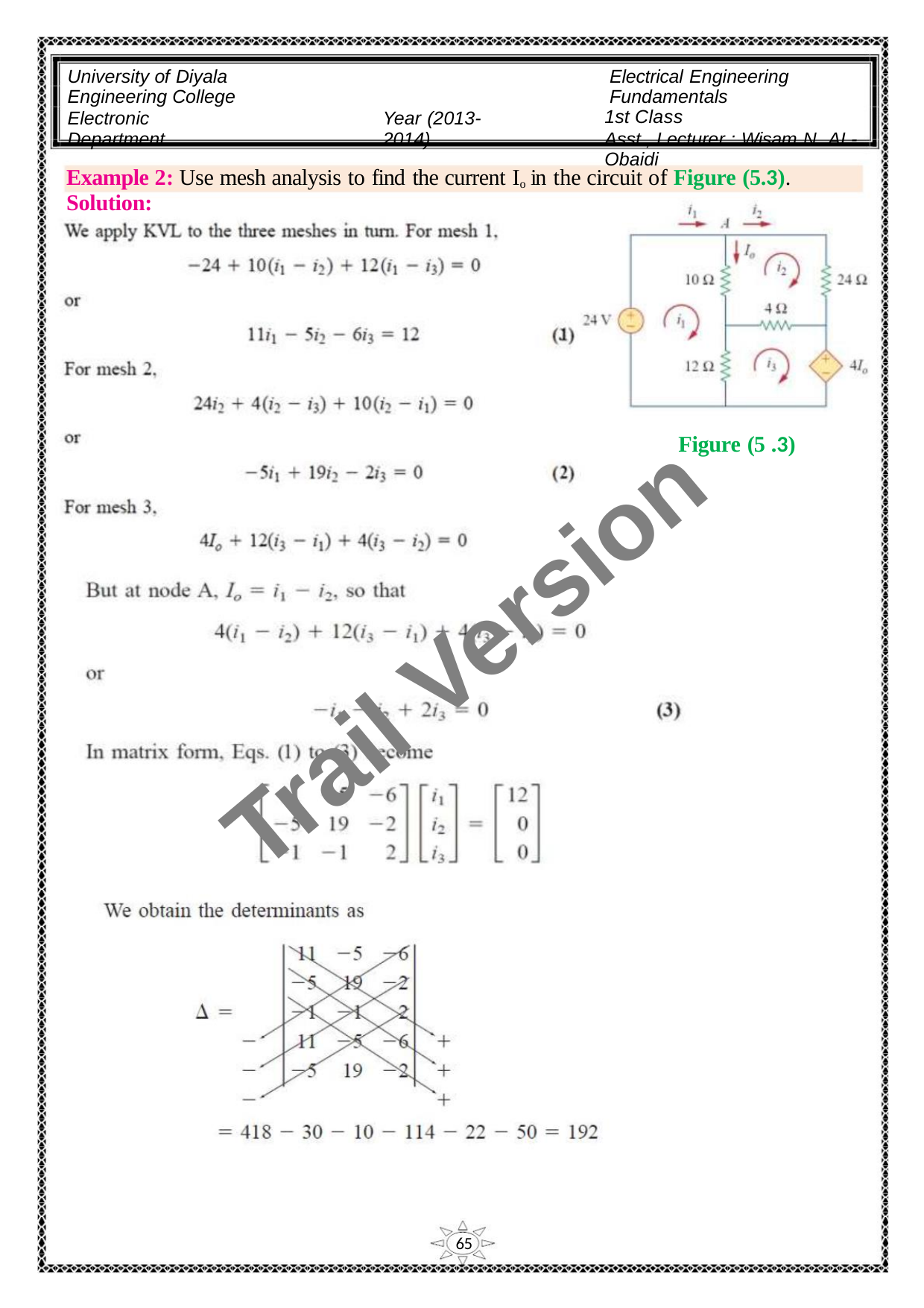

University of Diyala
Engineering College
Electronic Department
Electrical Engineering Fundamentals
1st Class
Asst., Lecturer : Wisam N. AL-Obaidi
Year (2013-2014)
Example 2: Use mesh analysis to find the current Io in the circuit of Figure (5.3).
Solution:
Figure (5 .3)
Trail Version
Trail Version
Trail Version
Trail Version
Trail Version
Trail Version
Trail Version
Trail Version
Trail Version
Trail Version
Trail Version
Trail Version
Trail Version
65